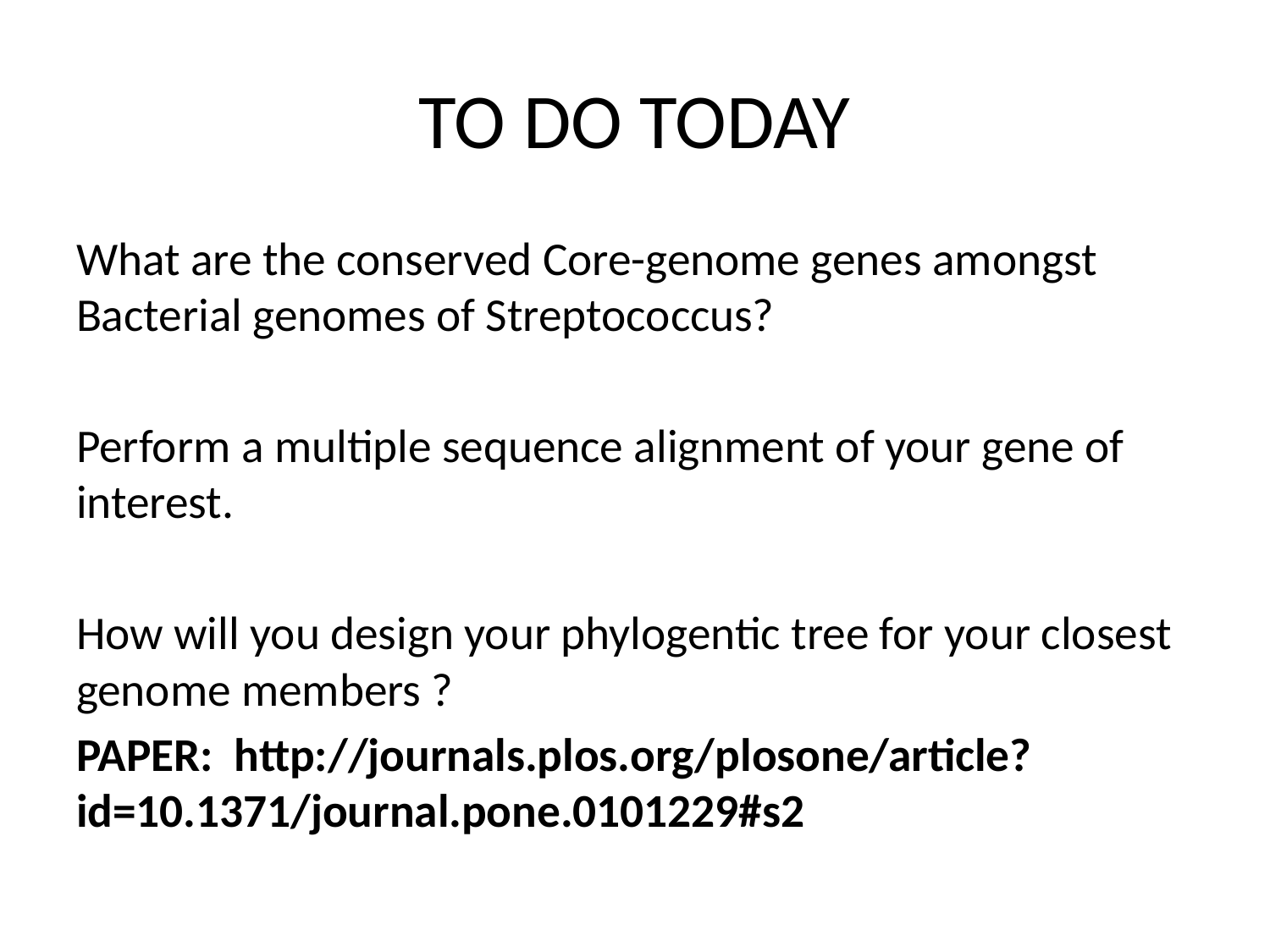

# TO DO TODAY
What are the conserved Core-genome genes amongst Bacterial genomes of Streptococcus?

Perform a multiple sequence alignment of your gene of interest.

How will you design your phylogentic tree for your closest genome members ?
PAPER:  http://journals.plos.org/plosone/article?id=10.1371/journal.pone.0101229#s2